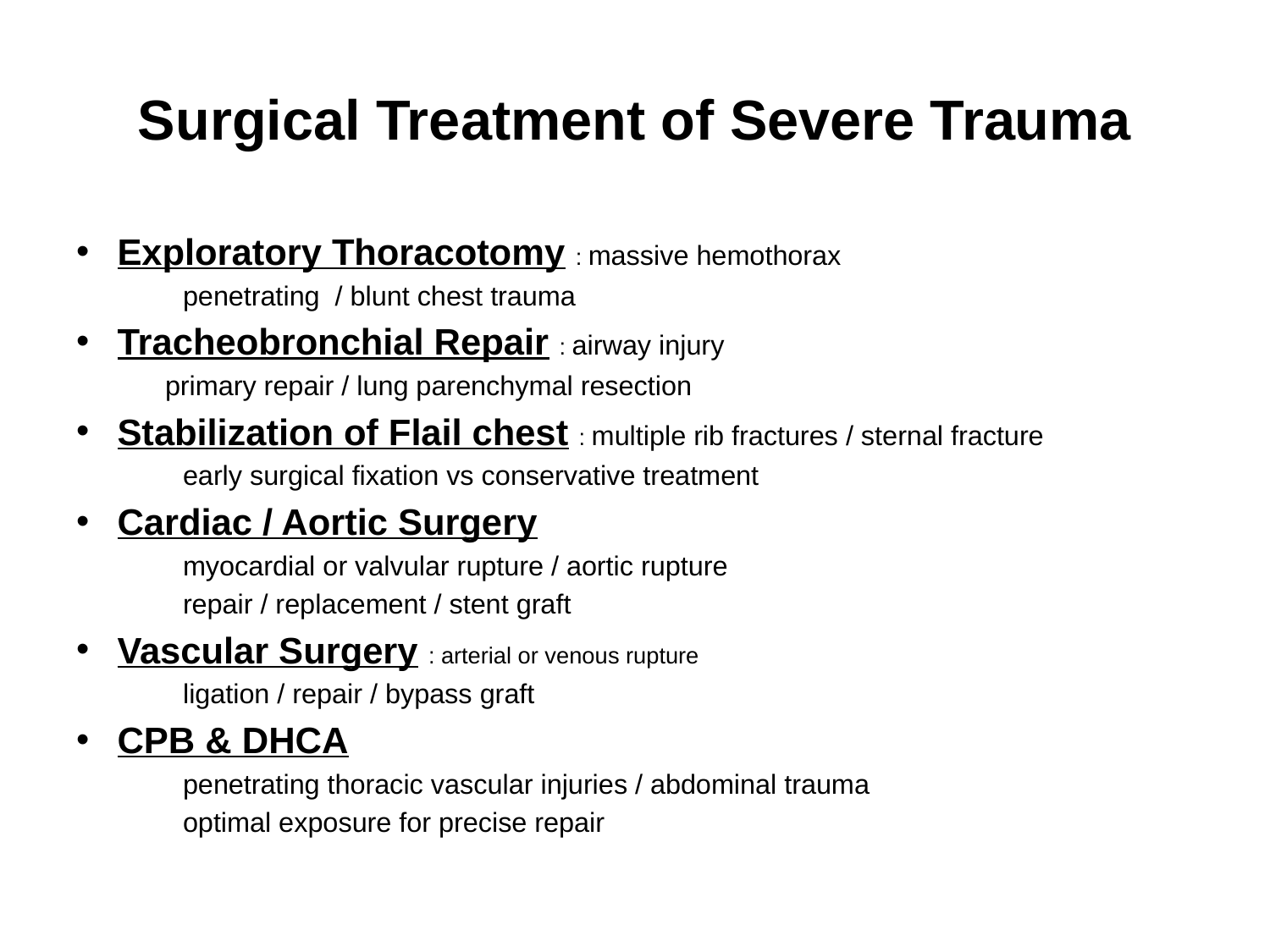

# Surgical Treatment of Severe Trauma
Exploratory Thoracotomy : massive hemothorax
              penetrating  / blunt chest trauma
Tracheobronchial Repair : airway injury
              primary repair / lung parenchymal resection
Stabilization of Flail chest : multiple rib fractures / sternal fracture
              early surgical fixation vs conservative treatment
Cardiac / Aortic Surgery
              myocardial or valvular rupture / aortic rupture
              repair / replacement / stent graft
Vascular Surgery : arterial or venous rupture
              ligation / repair / bypass graft
CPB & DHCA
              penetrating thoracic vascular injuries / abdominal trauma
              optimal exposure for precise repair